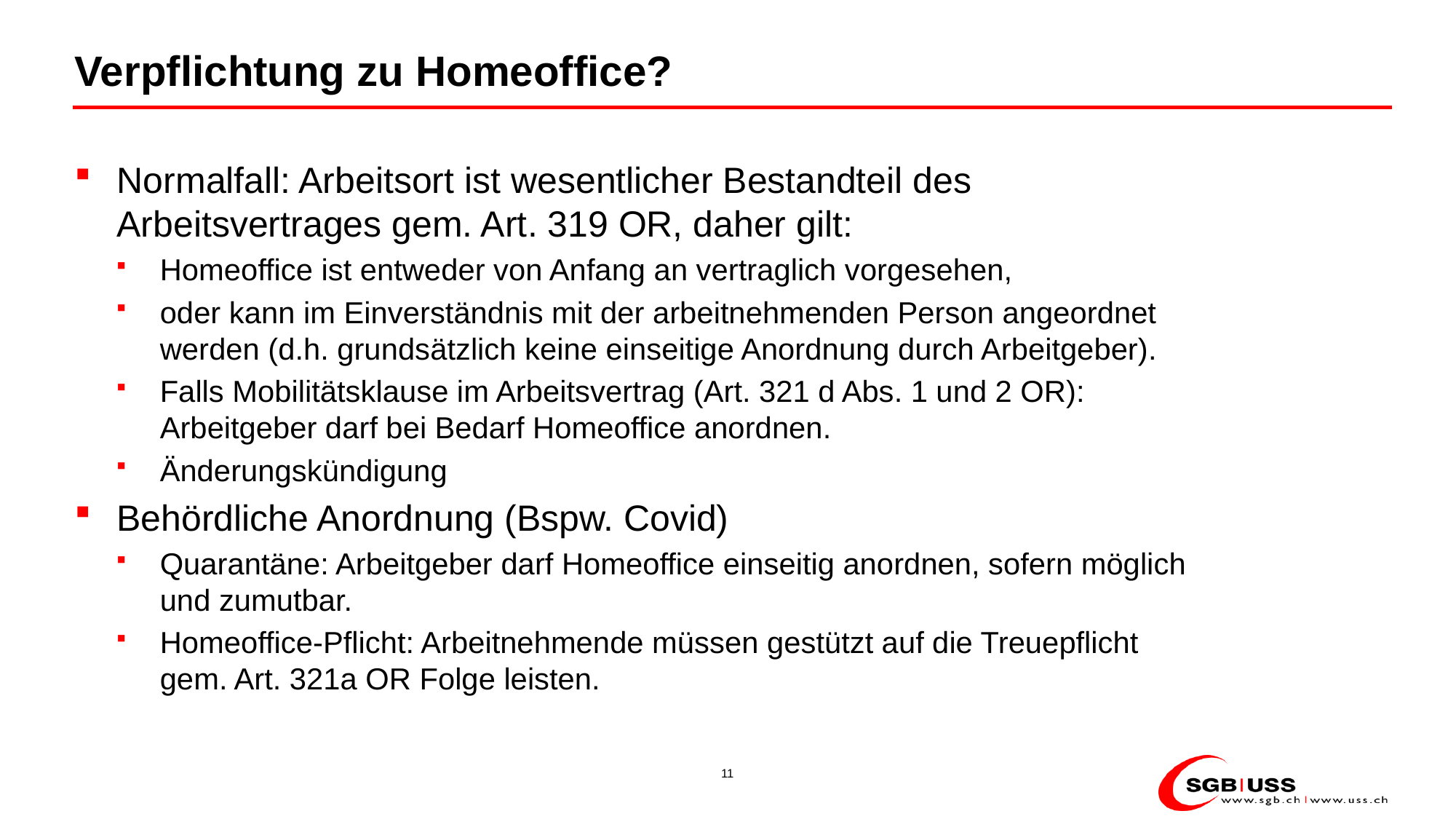

# Verpflichtung zu Homeoffice?

Normalfall: Arbeitsort ist wesentlicher Bestandteil des Arbeitsvertrages gem. Art. 319 OR, daher gilt:
Homeoffice ist entweder von Anfang an vertraglich vorgesehen,
oder kann im Einverständnis mit der arbeitnehmenden Person angeordnet werden (d.h. grundsätzlich keine einseitige Anordnung durch Arbeitgeber).
Falls Mobilitätsklause im Arbeitsvertrag (Art. 321 d Abs. 1 und 2 OR): Arbeitgeber darf bei Bedarf Homeoffice anordnen.
Änderungskündigung
Behördliche Anordnung (Bspw. Covid)
Quarantäne: Arbeitgeber darf Homeoffice einseitig anordnen, sofern möglich und zumutbar.
Homeoffice-Pflicht: Arbeitnehmende müssen gestützt auf die Treuepflicht gem. Art. 321a OR Folge leisten.

11